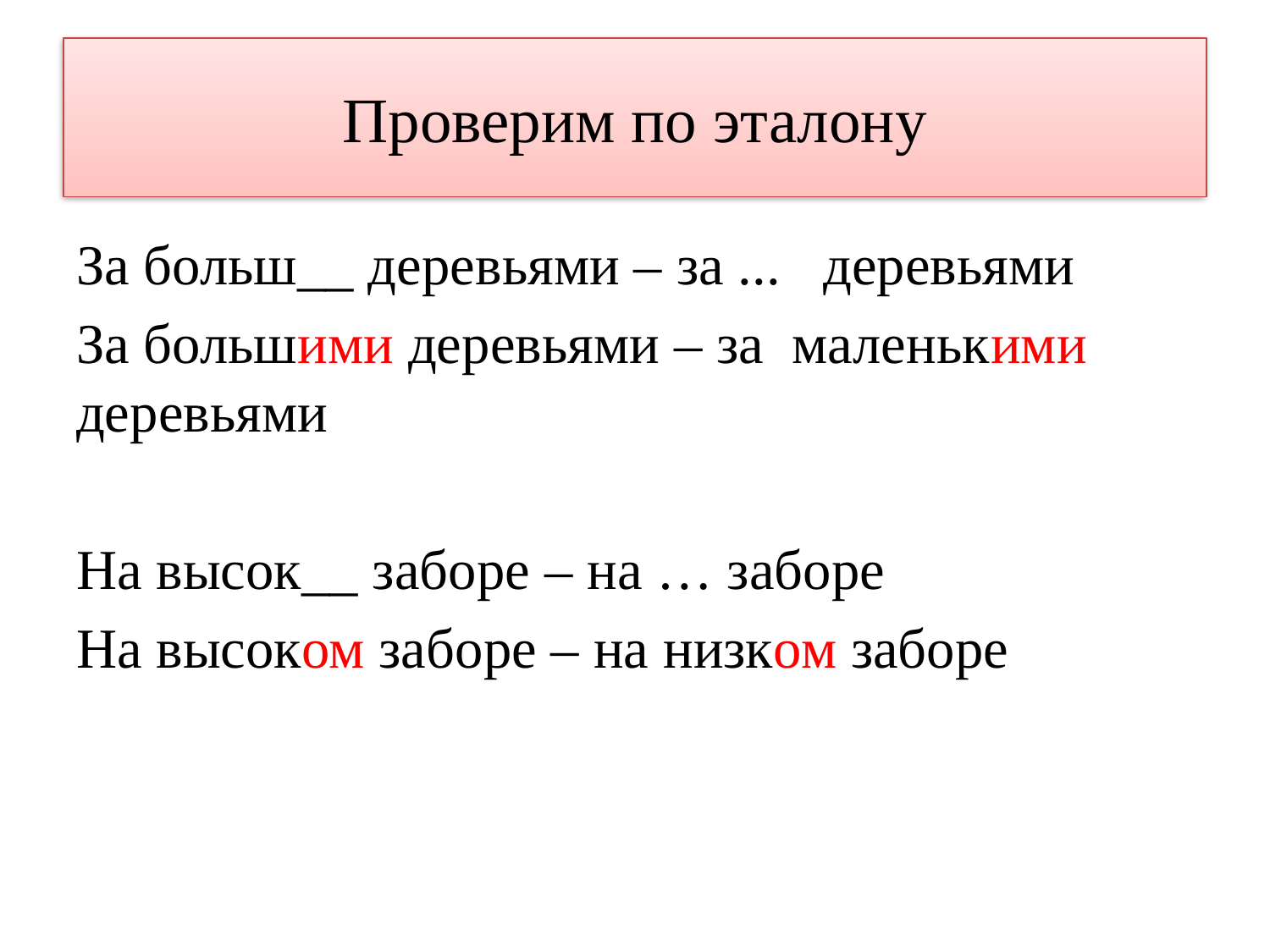

# Проверим по эталону
За больш__ деревьями – за ...   деревьями
За большими деревьями – за  маленькими деревьями

На высок__ заборе – на … заборе
На высоком заборе – на низком заборе